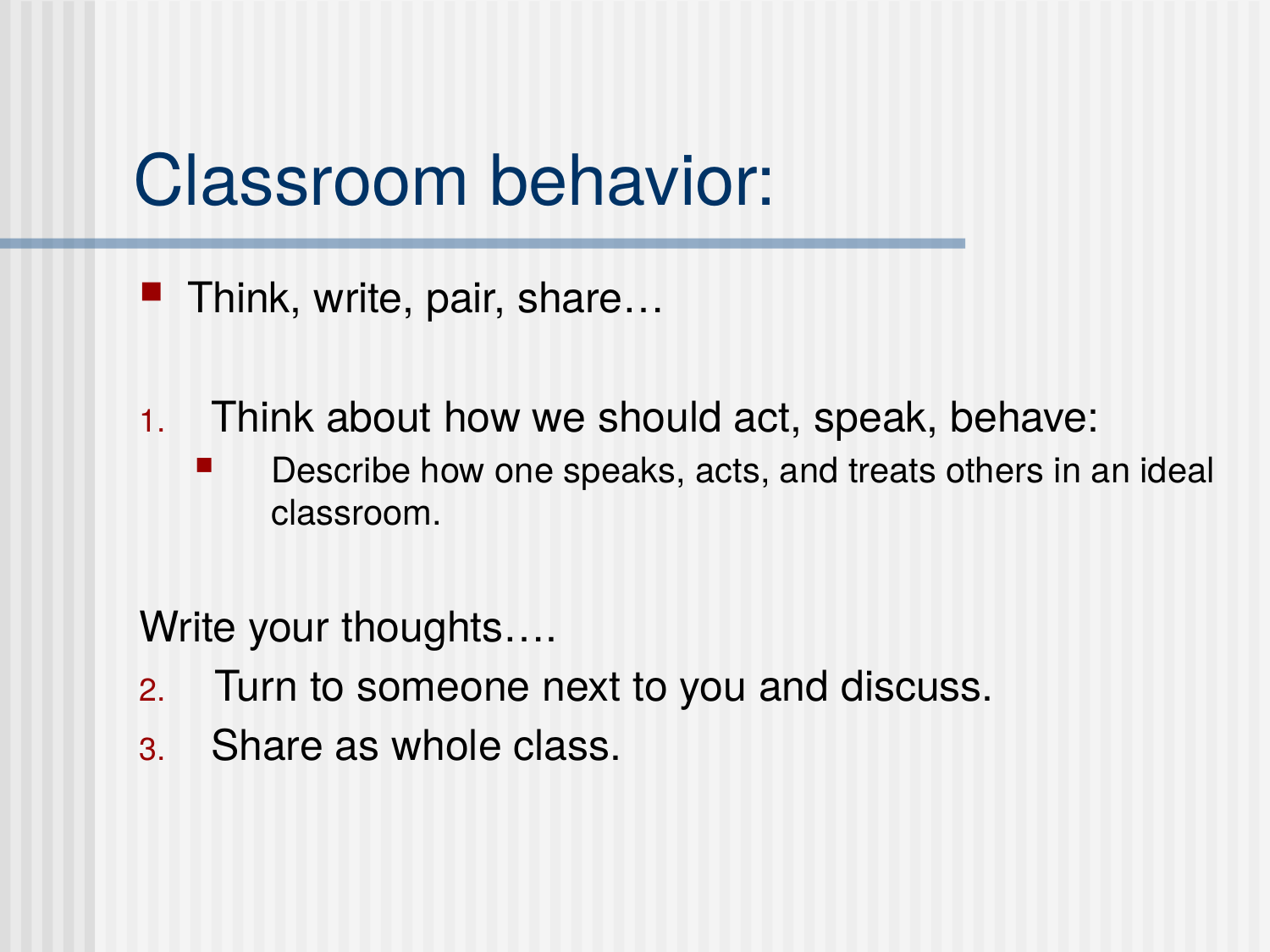

# Classroom behavior:
Think, write, pair, share…

Think about how we should act, speak, behave:
Describe how one speaks, acts, and treats others in an ideal classroom.

Write your thoughts….
 Turn to someone next to you and discuss.
Share as whole class.